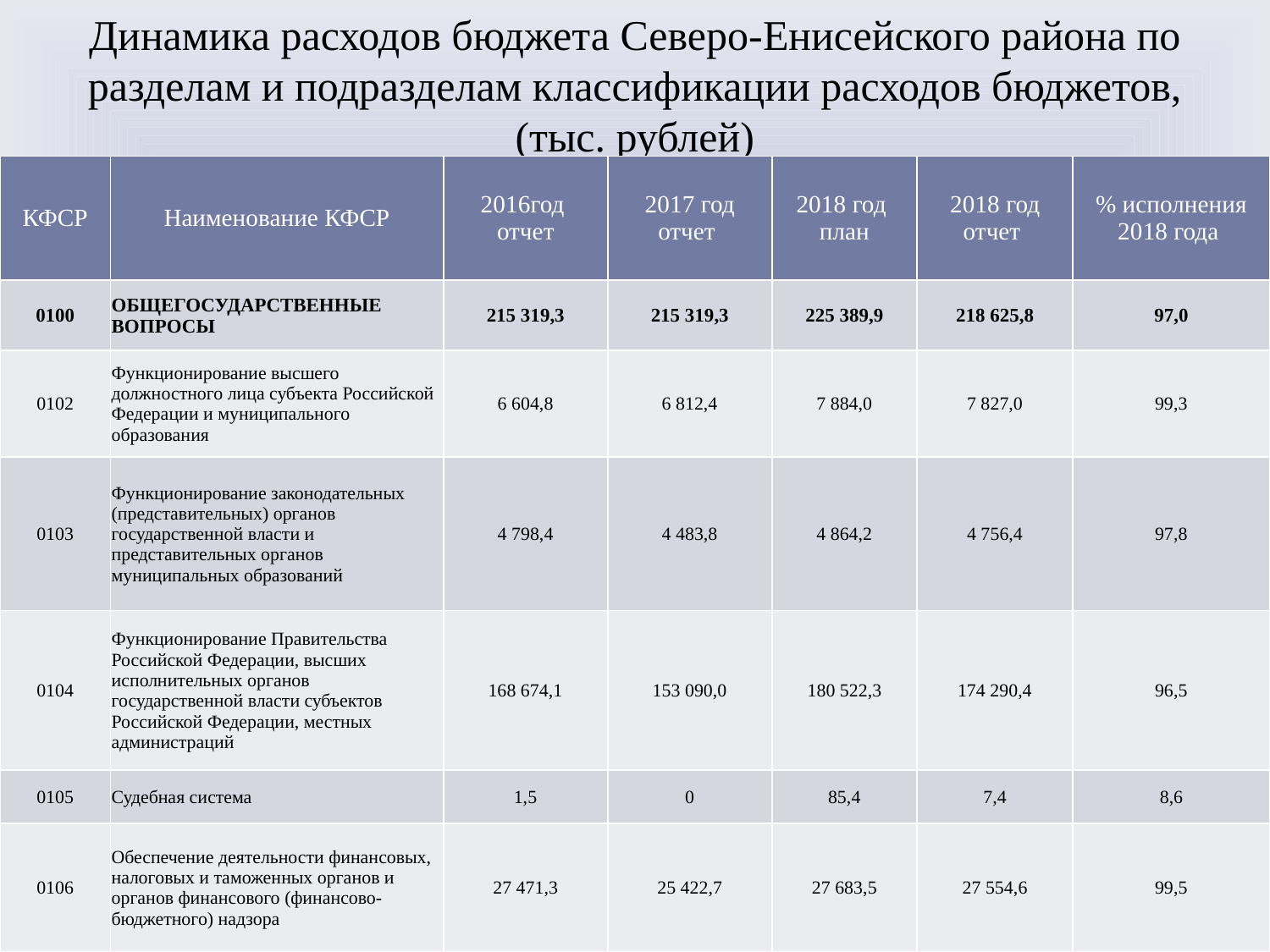

# Динамика расходов бюджета Северо-Енисейского района по разделам и подразделам классификации расходов бюджетов, (тыс. рублей)
| КФСР | Наименование КФСР | 2016год отчет | 2017 год отчет | 2018 год план | 2018 год отчет | % исполнения 2018 года |
| --- | --- | --- | --- | --- | --- | --- |
| 0100 | ОБЩЕГОСУДАРСТВЕННЫЕ ВОПРОСЫ | 215 319,3 | 215 319,3 | 225 389,9 | 218 625,8 | 97,0 |
| 0102 | Функционирование высшего должностного лица субъекта Российской Федерации и муниципального образования | 6 604,8 | 6 812,4 | 7 884,0 | 7 827,0 | 99,3 |
| 0103 | Функционирование законодательных (представительных) органов государственной власти и представительных органов муниципальных образований | 4 798,4 | 4 483,8 | 4 864,2 | 4 756,4 | 97,8 |
| 0104 | Функционирование Правительства Российской Федерации, высших исполнительных органов государственной власти субъектов Российской Федерации, местных администраций | 168 674,1 | 153 090,0 | 180 522,3 | 174 290,4 | 96,5 |
| 0105 | Судебная система | 1,5 | 0 | 85,4 | 7,4 | 8,6 |
| 0106 | Обеспечение деятельности финансовых, налоговых и таможенных органов и органов финансового (финансово-бюджетного) надзора | 27 471,3 | 25 422,7 | 27 683,5 | 27 554,6 | 99,5 |